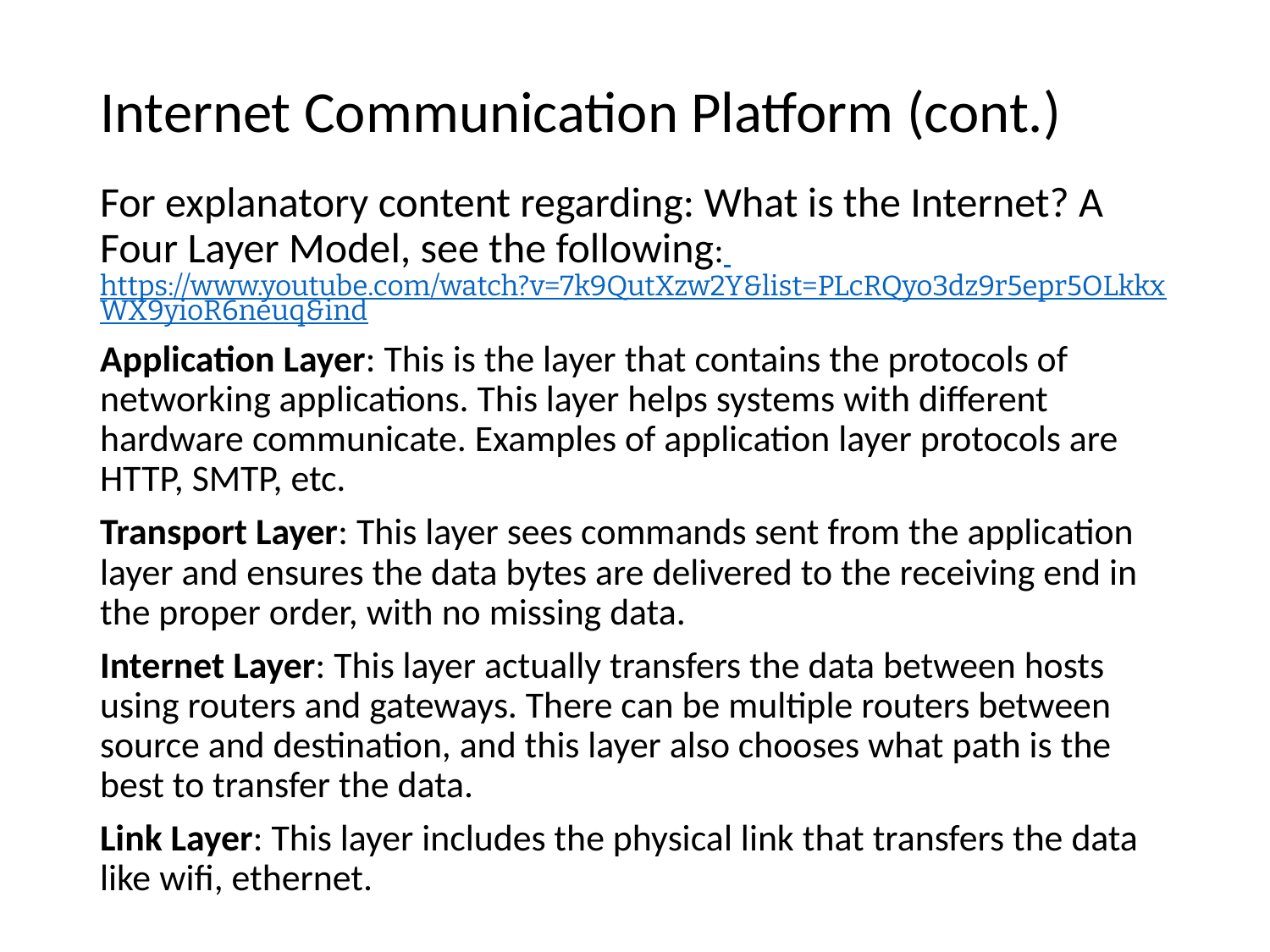

# Internet Communication Platform (cont.)
For explanatory content regarding: What is the Internet? A Four Layer Model, see the following: https://www.youtube.com/watch?v=7k9QutXzw2Y&list=PLcRQyo3dz9r5epr5OLkkxWX9yioR6neuq&ind
Application Layer: This is the layer that contains the protocols of networking applications. This layer helps systems with different hardware communicate. Examples of application layer protocols are HTTP, SMTP, etc.
Transport Layer: This layer sees commands sent from the application layer and ensures the data bytes are delivered to the receiving end in the proper order, with no missing data.
Internet Layer: This layer actually transfers the data between hosts using routers and gateways. There can be multiple routers between source and destination, and this layer also chooses what path is the best to transfer the data.
Link Layer: This layer includes the physical link that transfers the data like wifi, ethernet.